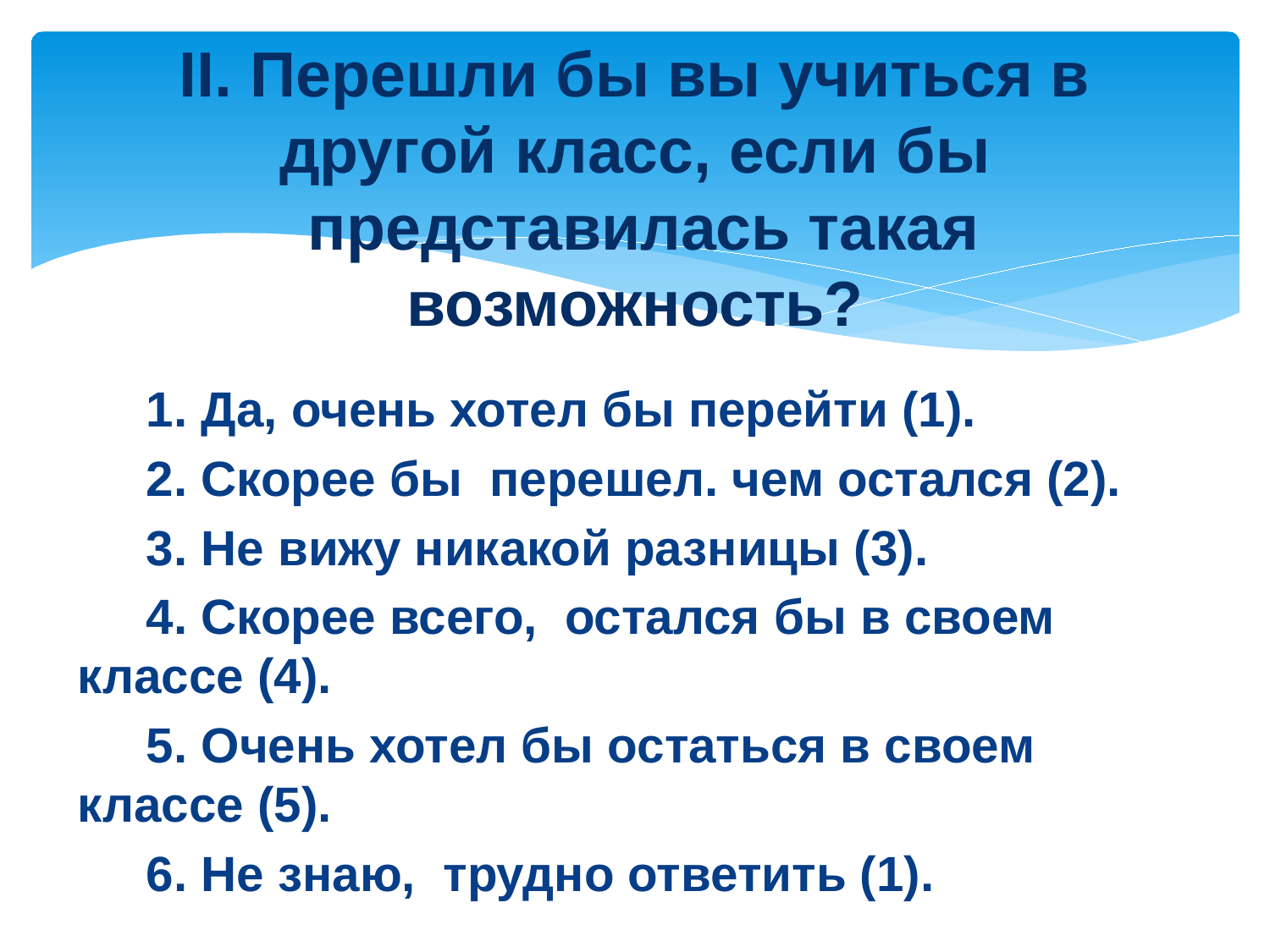

# II. Перешли бы вы учиться в другой класс, если бы  представилась такая возможность?
     1. Да, очень хотел бы перейти (1).
     2. Скорее бы  перешел. чем остался (2).
     3. Не вижу никакой разницы (3).
     4. Скорее всего,  остался бы в своем классе (4).
     5. Очень хотел бы остаться в своем классе (5).
     6. Не знаю,  трудно ответить (1).